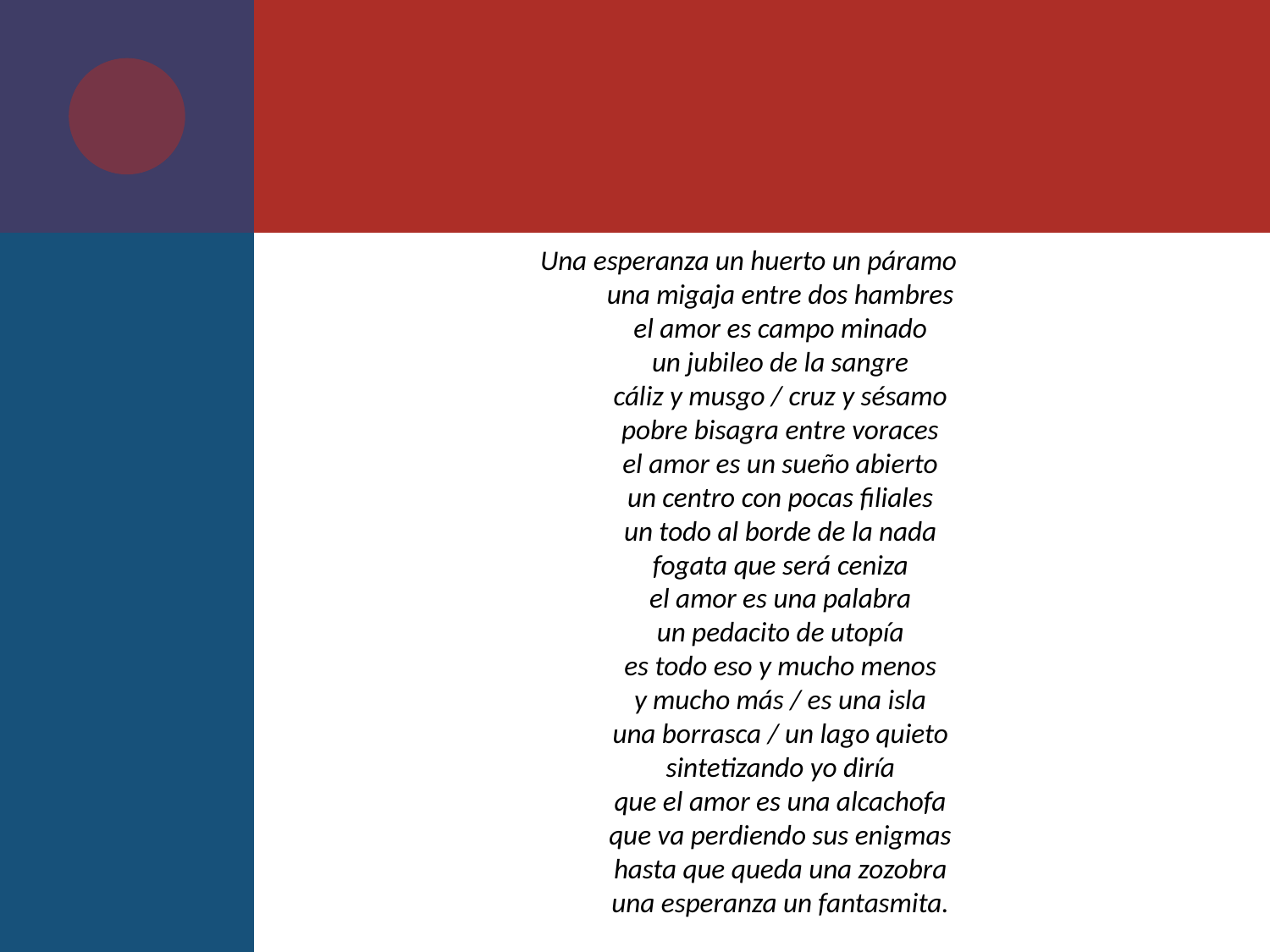

#
Una esperanza un huerto un páramo
una migaja entre dos hambres
el amor es campo minado
un jubileo de la sangre
cáliz y musgo / cruz y sésamo
pobre bisagra entre voraces
el amor es un sueño abierto
un centro con pocas filiales
un todo al borde de la nada
fogata que será ceniza
el amor es una palabra
un pedacito de utopía
es todo eso y mucho menos
y mucho más / es una isla
una borrasca / un lago quieto
sintetizando yo diría
que el amor es una alcachofa
que va perdiendo sus enigmas
hasta que queda una zozobra
una esperanza un fantasmita.